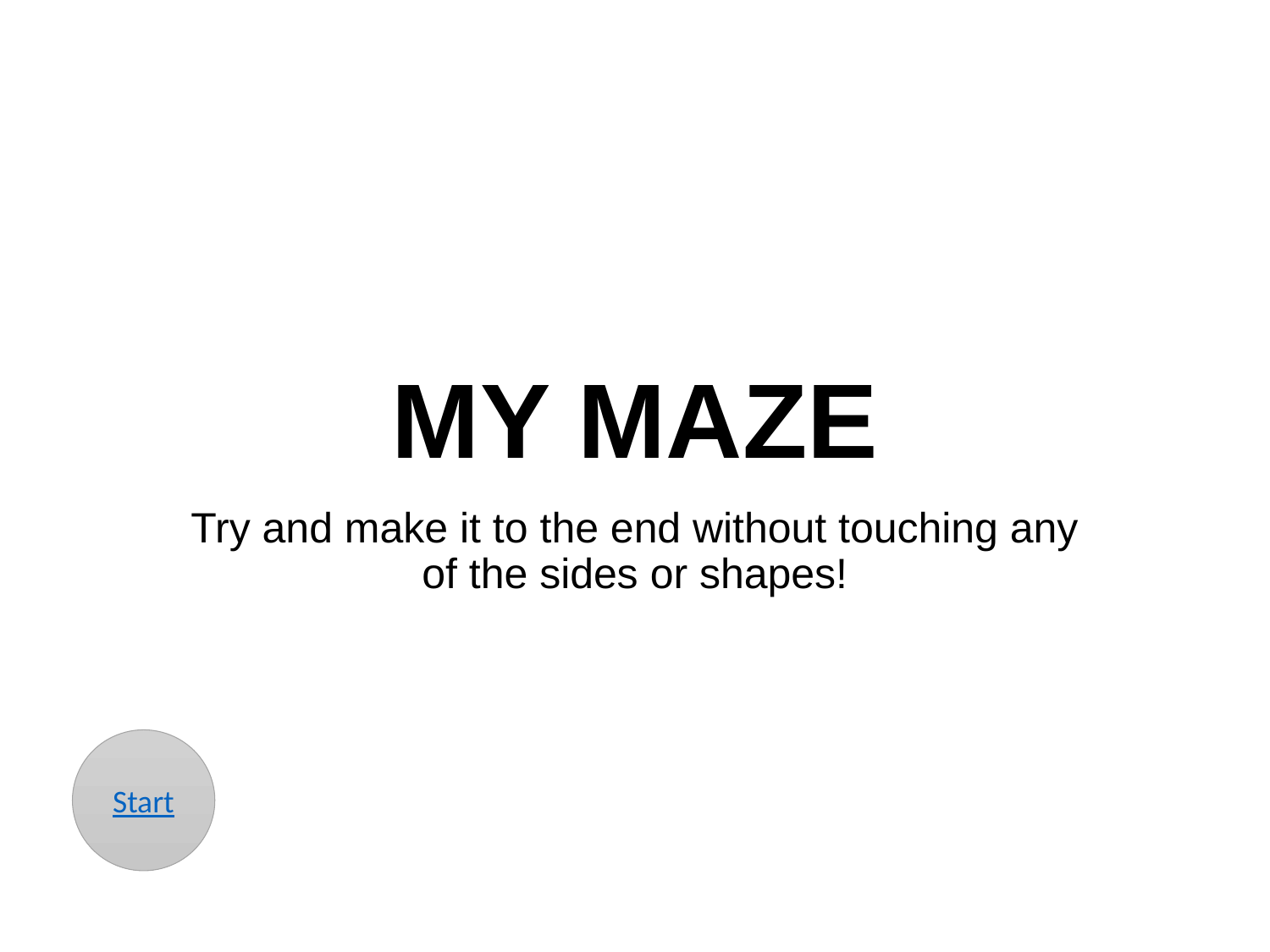

# MY MAZE
Try and make it to the end without touching any of the sides or shapes!
Start